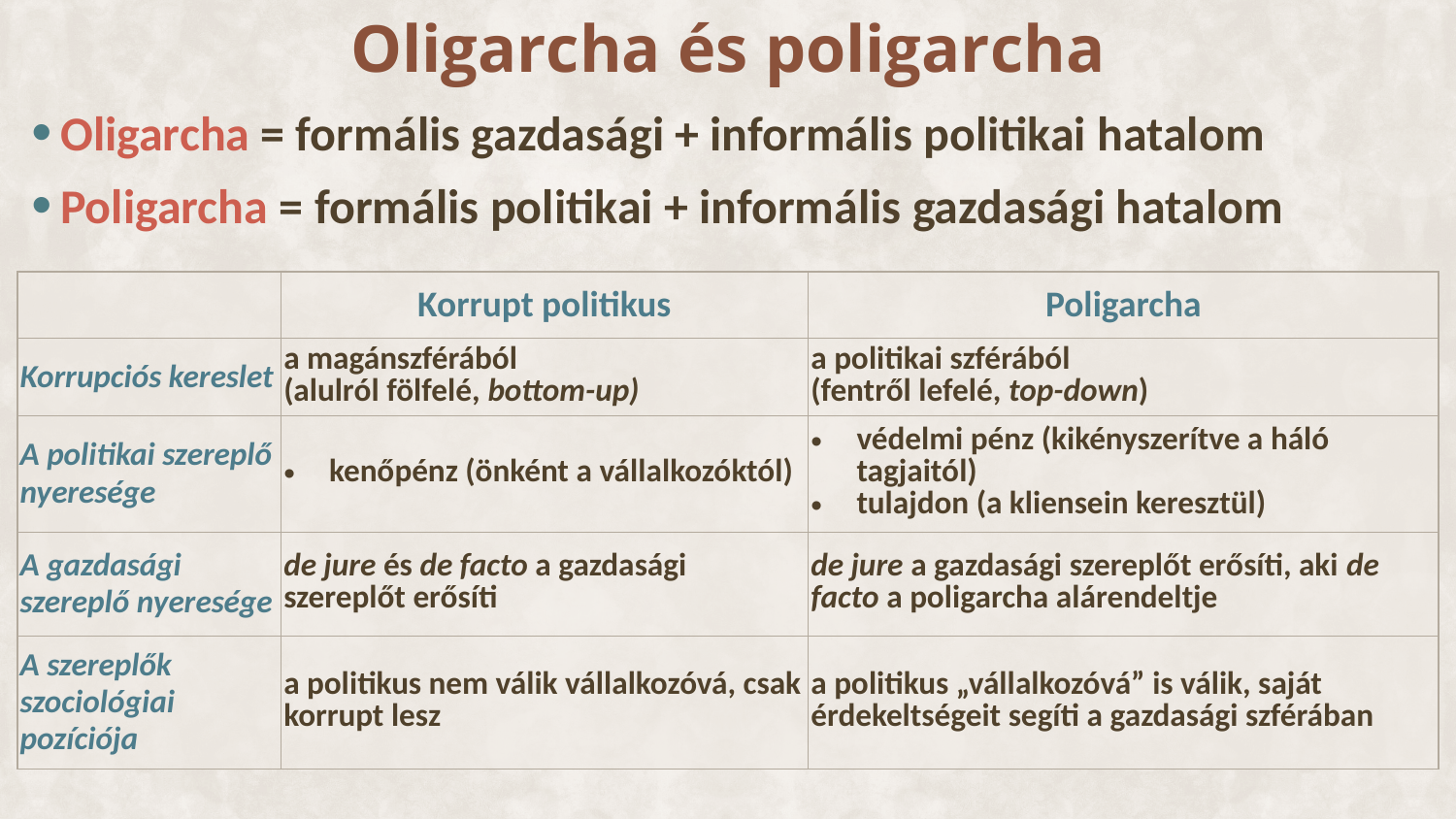

# Oligarcha és poligarcha
Oligarcha = formális gazdasági + informális politikai hatalom
Poligarcha = formális politikai + informális gazdasági hatalom
|  | Korrupt politikus | Poligarcha |
| --- | --- | --- |
| Korrupciós kereslet | a magánszférából (alulról fölfelé, bottom-up) | a politikai szférából (fentről lefelé, top-down) |
| A politikai szereplő nyeresége | kenőpénz (önként a vállalkozóktól) | védelmi pénz (kikényszerítve a háló tagjaitól) tulajdon (a kliensein keresztül) |
| A gazdasági szereplő nyeresége | de jure és de facto a gazdasági szereplőt erősíti | de jure a gazdasági szereplőt erősíti, aki de facto a poligarcha alárendeltje |
| A szereplők szociológiai pozíciója | a politikus nem válik vállalkozóvá, csak korrupt lesz | a politikus „vállalkozóvá” is válik, saját érdekeltségeit segíti a gazdasági szférában |